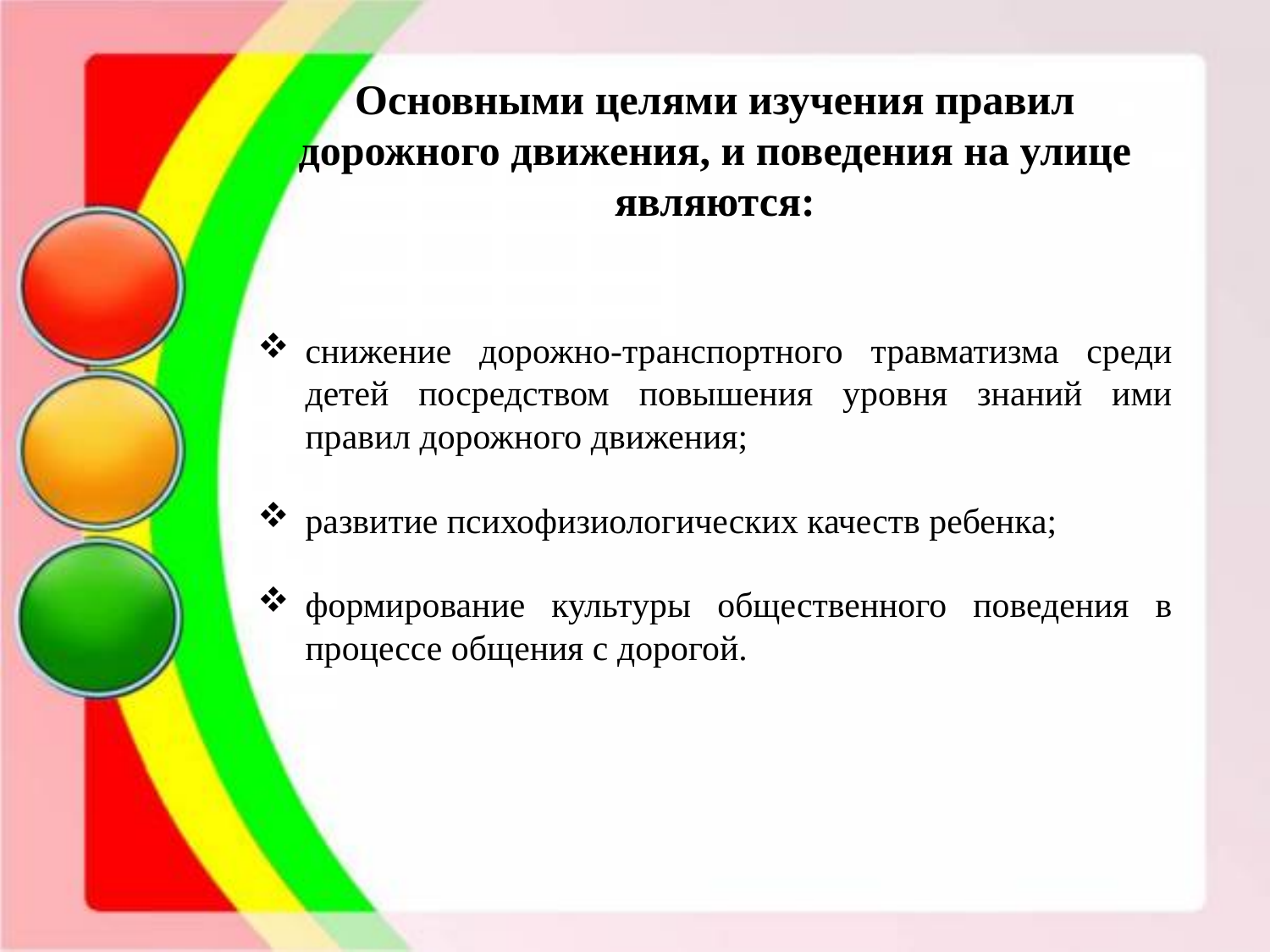

Основными целями изучения правил дорожного движения, и поведения на улице являются:

снижение дорожно-транспортного травматизма среди детей посредством повышения уровня знаний ими правил дорожного движения;

развитие психофизиологических качеств ребенка;

формирование культуры общественного поведения в процессе общения с дорогой.